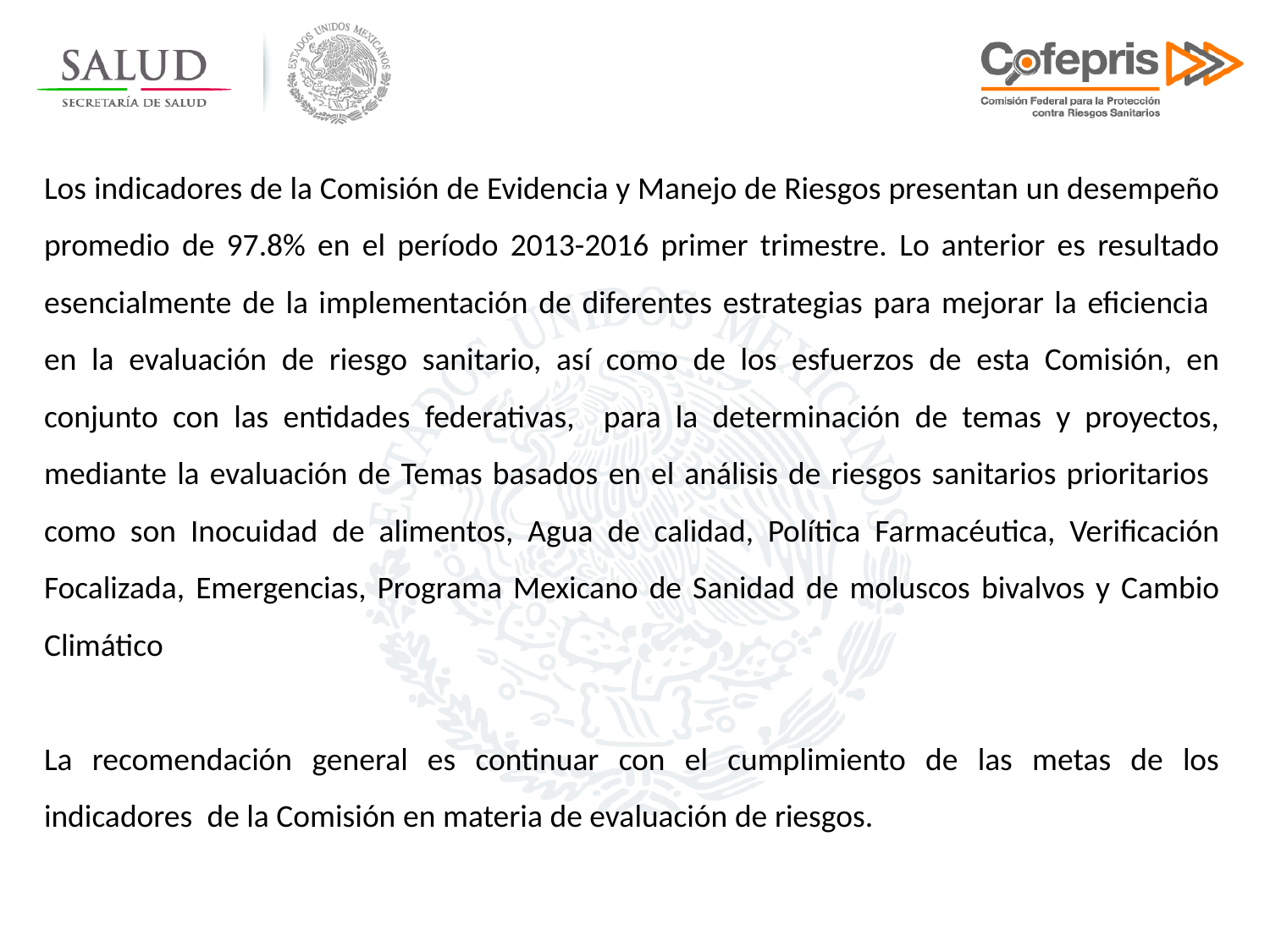

Los indicadores de la Comisión de Evidencia y Manejo de Riesgos presentan un desempeño promedio de 97.8% en el período 2013-2016 primer trimestre. Lo anterior es resultado esencialmente de la implementación de diferentes estrategias para mejorar la eficiencia  en la evaluación de riesgo sanitario, así como de los esfuerzos de esta Comisión, en conjunto con las entidades federativas,  para la determinación de temas y proyectos, mediante la evaluación de Temas basados en el análisis de riesgos sanitarios prioritarios  como son Inocuidad de alimentos, Agua de calidad, Política Farmacéutica, Verificación Focalizada, Emergencias, Programa Mexicano de Sanidad de moluscos bivalvos y Cambio Climático

La recomendación general es continuar con el cumplimiento de las metas de los indicadores  de la Comisión en materia de evaluación de riesgos.